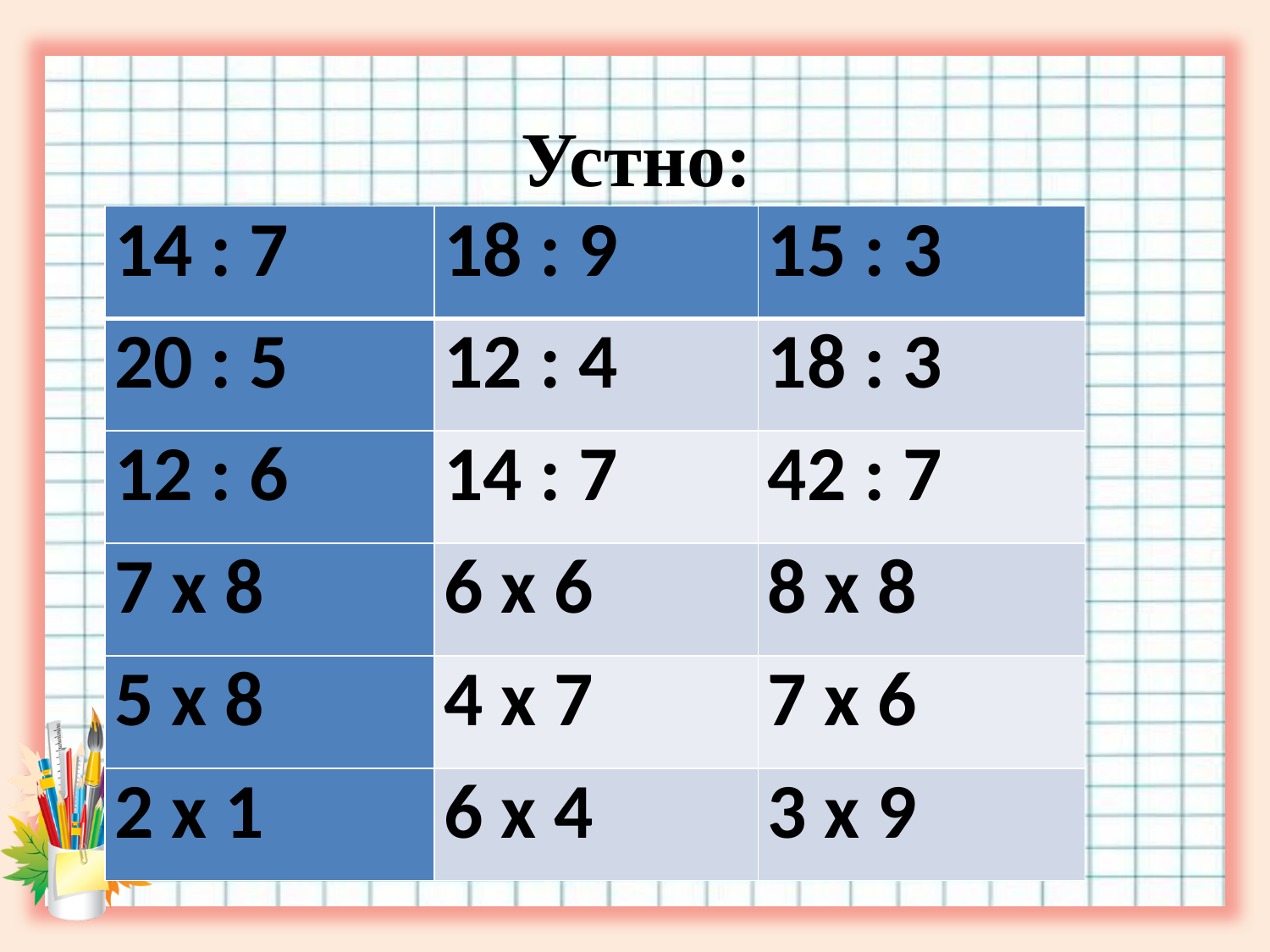

# Устно:
| 14 : 7 | 18 : 9 | 15 : 3 |
| --- | --- | --- |
| 20 : 5 | 12 : 4 | 18 : 3 |
| 12 : 6 | 14 : 7 | 42 : 7 |
| 7 х 8 | 6 х 6 | 8 х 8 |
| 5 х 8 | 4 х 7 | 7 х 6 |
| 2 х 1 | 6 х 4 | 3 х 9 |